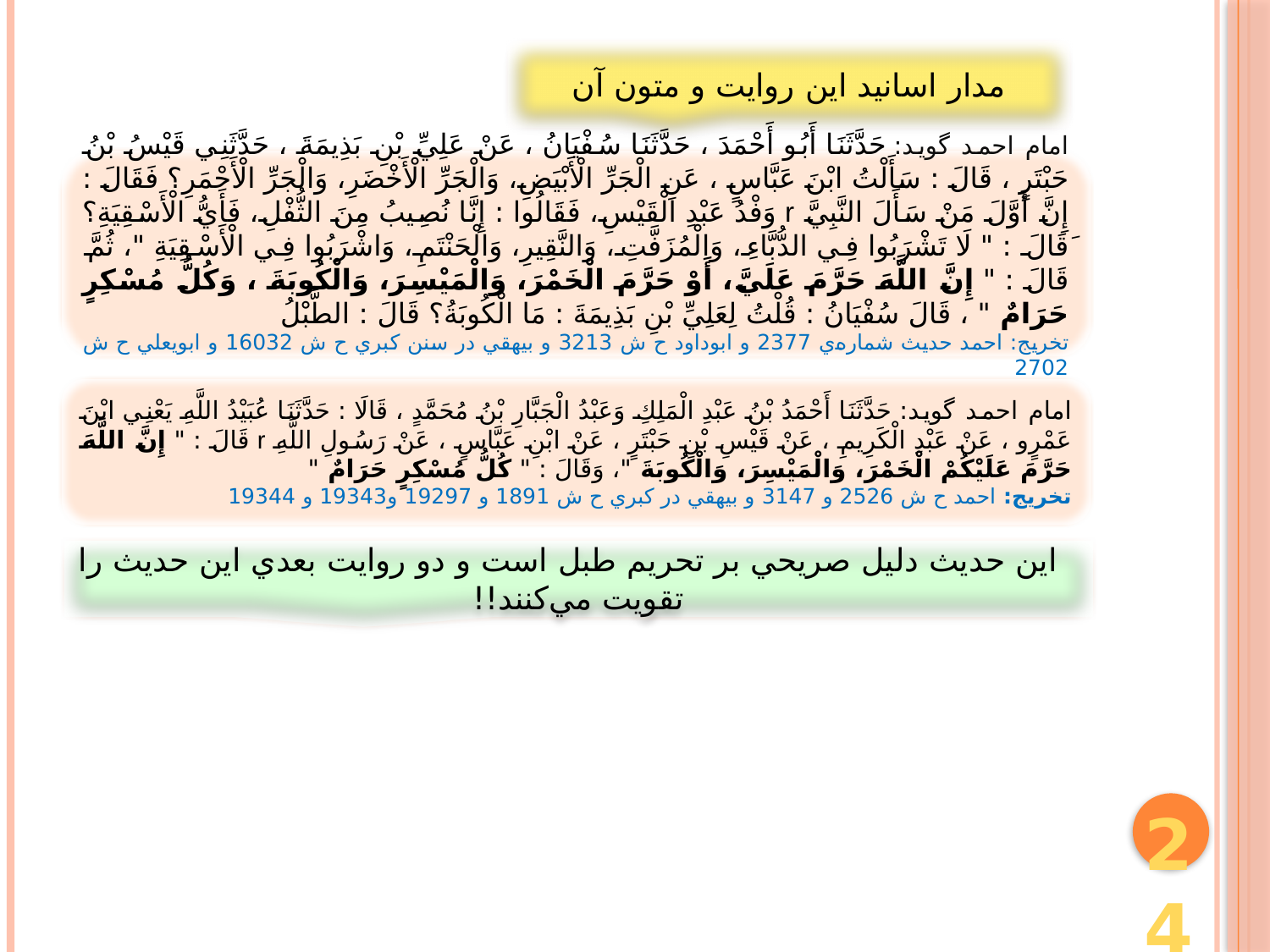

مدار اسانيد اين روايت و متون آن
امام احمد گويد: حَدَّثَنَا أَبُو أَحْمَدَ ، حَدَّثَنَا سُفْيَانُ ، عَنْ عَلِيِّ بْنِ بَذِيمَةَ ، حَدَّثَنِي قَيْسُ بْنُ حَبْتَرٍ ، قَالَ : سَأَلْتُ ابْنَ عَبَّاسٍ ، عَنِ الْجَرِّ الْأَبْيَضِ، وَالْجَرِّ الْأَخْضَرِ، وَالْجَرِّ الْأَحْمَرِ؟ فَقَالَ : إِنَّ أَوَّلَ مَنْ سَأَلَ النَّبِيَّ r وَفْدُ عَبْدِ الْقَيْسِ، فَقَالُوا : إِنَّا نُصِيبُ مِنَ الثُّفْلِ، فَأَيُّ الْأَسْقِيَةِ؟ َقَالَ : " لَا تَشْرَبُوا فِي الدُّبَّاءِ، وَالْمُزَفَّتِ، وَالنَّقِيرِ، وَالْحَنْتَمِ، وَاشْرَبُوا فِي الْأَسْقِيَةِ "، ثُمَّ قَالَ : " إِنَّ اللَّهَ حَرَّمَ عَلَيَّ، أَوْ حَرَّمَ الْخَمْرَ، وَالْمَيْسِرَ، وَالْكُوبَةَ ، وَكُلُّ مُسْكِرٍ حَرَامٌ " ، قَالَ سُفْيَانُ : قُلْتُ لِعَلِيِّ بْنِ بَذِيمَةَ : مَا الْكُوبَةُ؟ قَالَ : الطَّبْلُ
تخريج: احمد حديث شماره‌ي 2377 و ابوداود ح ش 3213 و بيهقي در سنن كبري ح ش 16032 و ابويعلي ح ش 2702
امام احمد گويد: حَدَّثَنَا أَحْمَدُ بْنُ عَبْدِ الْمَلِكِ وَعَبْدُ الْجَبَّارِ بْنُ مُحَمَّدٍ ، قَالَا : حَدَّثَنَا عُبَيْدُ اللَّهِ يَعْنِي ابْنَ عَمْرٍو ، عَنْ عَبْدِ الْكَرِيمِ ، عَنْ قَيْسِ بْنِ حَبْتَرٍ ، عَنْ ابْنِ عَبَّاسٍ ، عَنْ رَسُولِ اللَّهِ r قَالَ : " إِنَّ اللَّهَ حَرَّمَ عَلَيْكُمْ الْخَمْرَ، وَالْمَيْسِرَ، وَالْكُوبَةَ "، وَقَالَ : " كُلُّ مُسْكِرٍ حَرَامٌ "
تخريج: احمد ح ش 2526 و 3147 و بيهقي در كبري ح ش 1891 و 19297 و19343 و 19344
  اين حديث دليل صريحي بر تحريم طبل است و دو روايت بعدي اين حديث را تقويت مي‌كنند!!
24